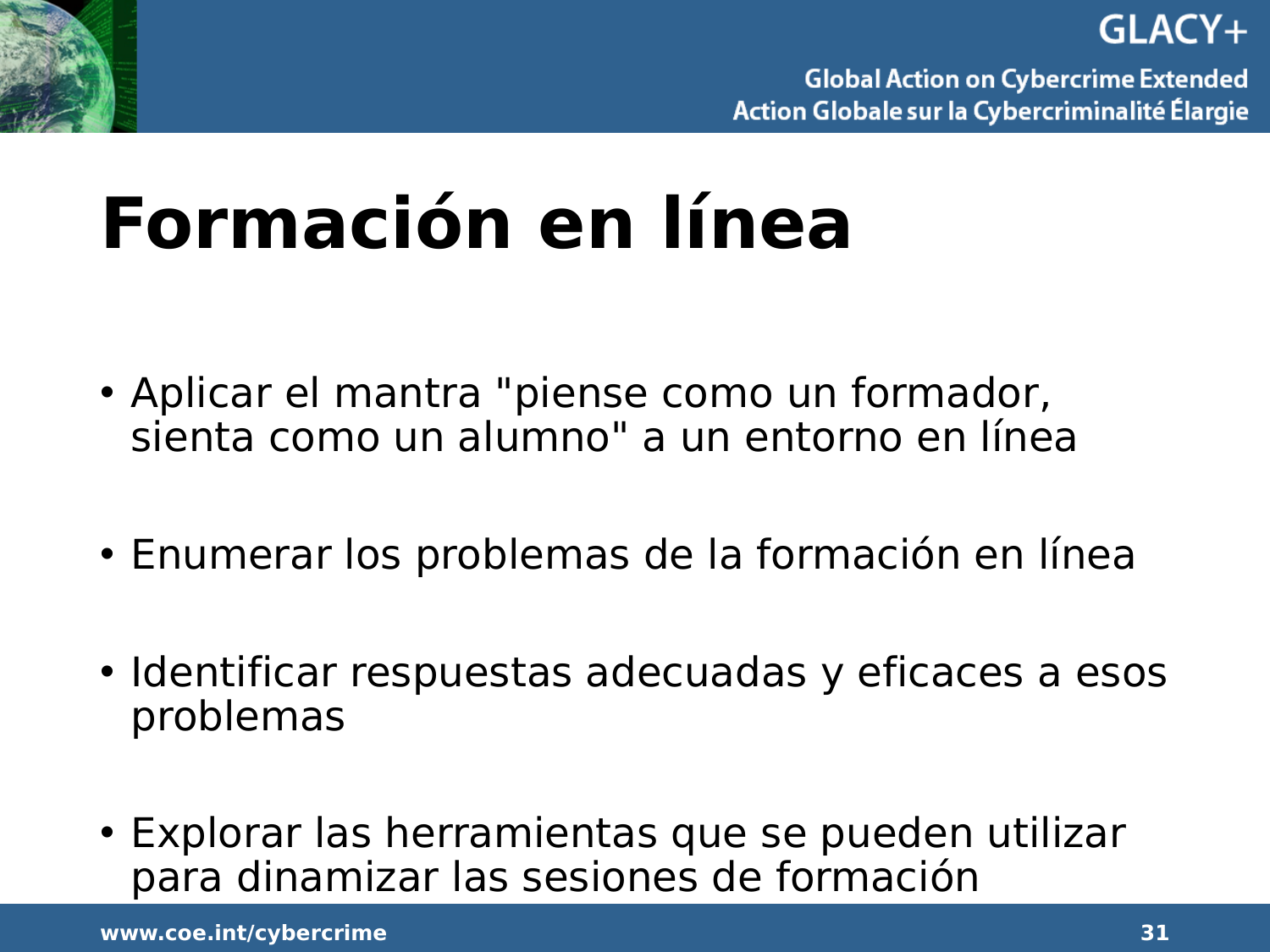

# Formación en línea
Aplicar el mantra "piense como un formador, sienta como un alumno" a un entorno en línea

Enumerar los problemas de la formación en línea

Identificar respuestas adecuadas y eficaces a esos problemas

Explorar las herramientas que se pueden utilizar para dinamizar las sesiones de formación

www.coe.int/cybercrime
31